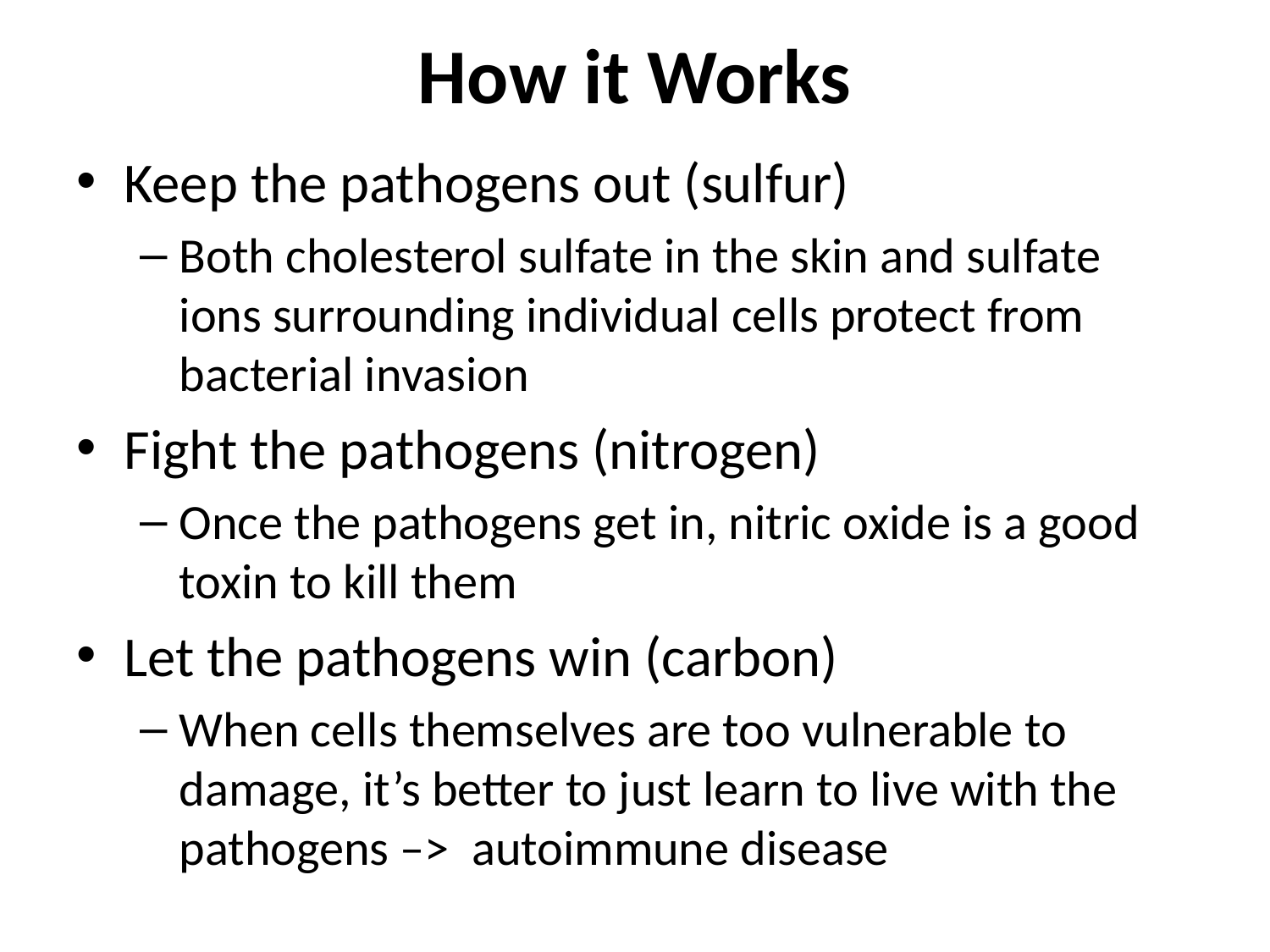

# How it Works
Keep the pathogens out (sulfur)
Both cholesterol sulfate in the skin and sulfate ions surrounding individual cells protect from bacterial invasion
Fight the pathogens (nitrogen)
Once the pathogens get in, nitric oxide is a good toxin to kill them
Let the pathogens win (carbon)
When cells themselves are too vulnerable to damage, it’s better to just learn to live with the pathogens –>  autoimmune disease